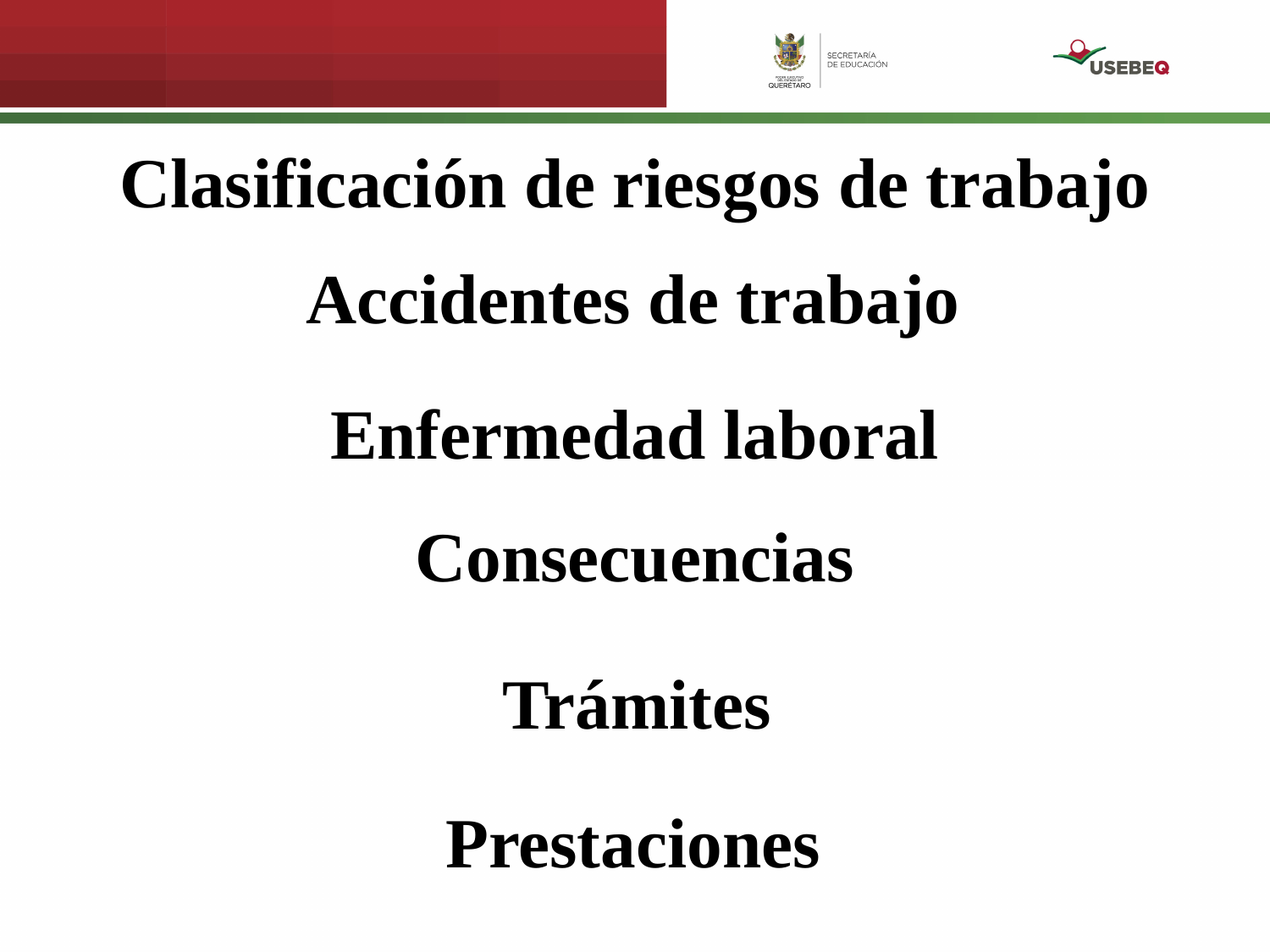

Clasificación de riesgos de trabajo
Accidentes de trabajo
Enfermedad laboral
Consecuencias
Trámites
Prestaciones